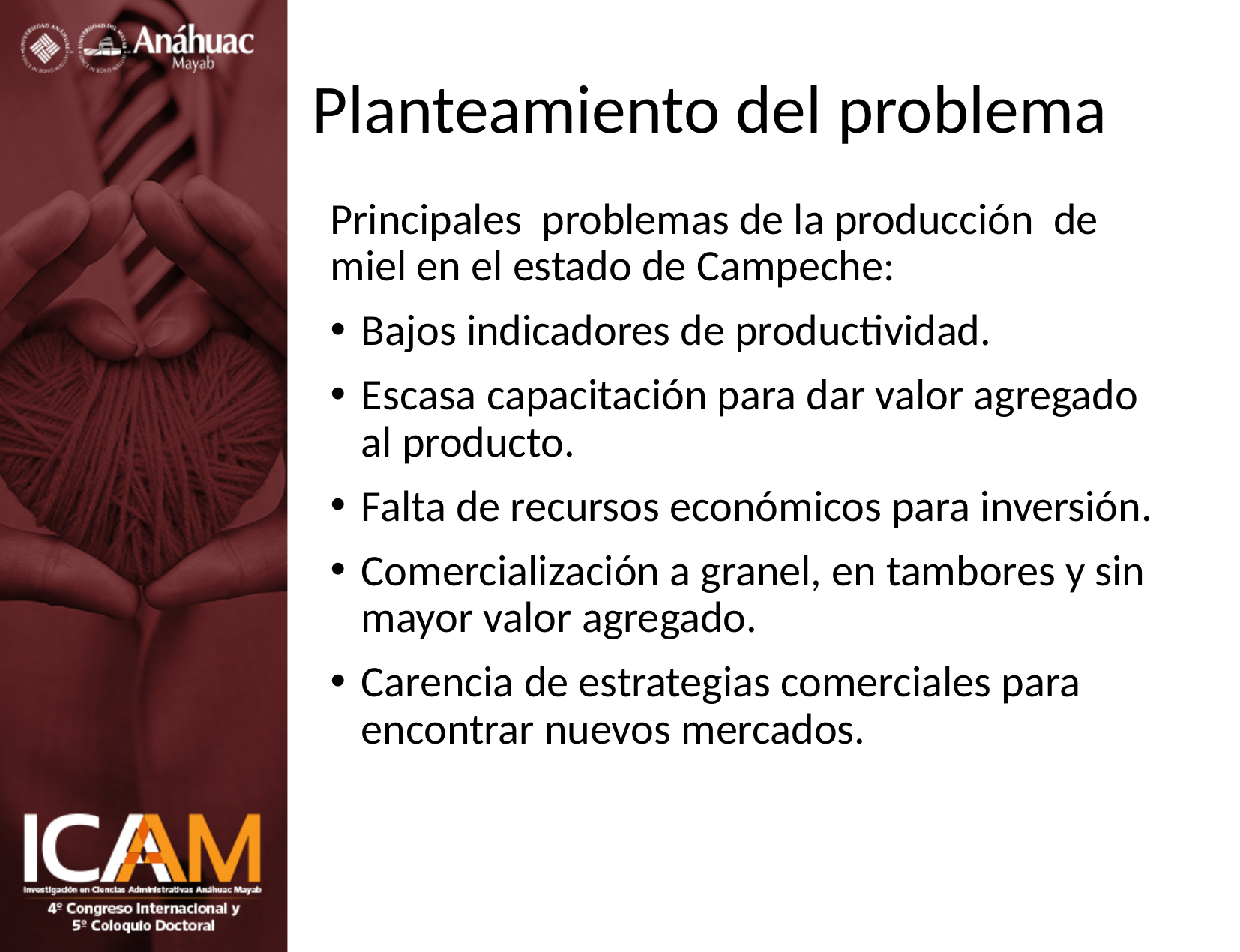

# Planteamiento del problema
Principales  problemas de la producción  de miel en el estado de Campeche:
Bajos indicadores de productividad.
Escasa capacitación para dar valor agregado al producto.
Falta de recursos económicos para inversión.
Comercialización a granel, en tambores y sin mayor valor agregado.
Carencia de estrategias comerciales para encontrar nuevos mercados.